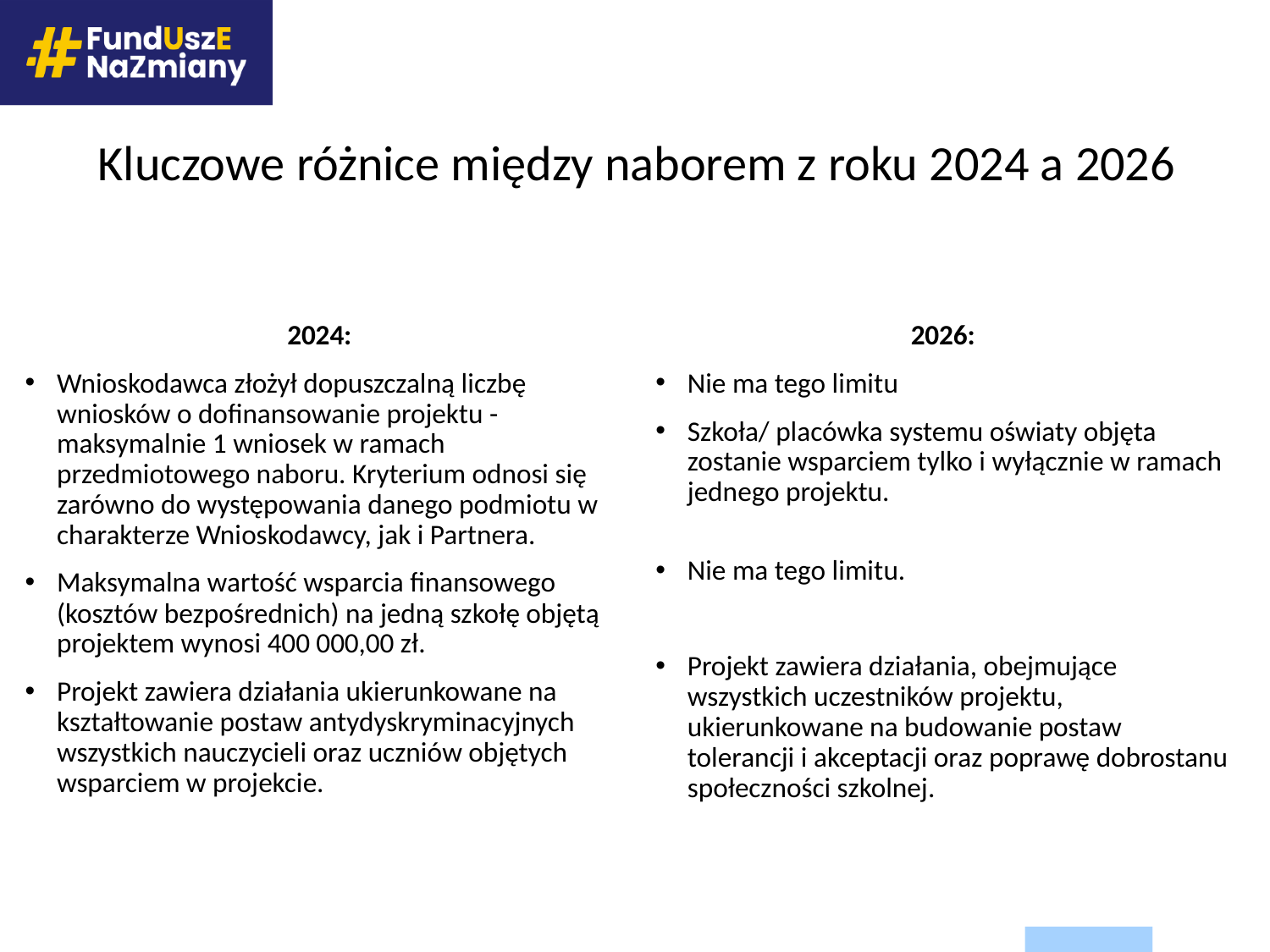

# Kluczowe różnice między naborem z roku 2024 a 2026
2026:
Nie ma tego limitu
Szkoła/ placówka systemu oświaty objęta zostanie wsparciem tylko i wyłącznie w ramach jednego projektu.
Nie ma tego limitu.

Projekt zawiera działania, obejmujące wszystkich uczestników projektu, ukierunkowane na budowanie postaw tolerancji i akceptacji oraz poprawę dobrostanu społeczności szkolnej.
2024:
Wnioskodawca złożył dopuszczalną liczbę wniosków o dofinansowanie projektu - maksymalnie 1 wniosek w ramach przedmiotowego naboru. Kryterium odnosi się zarówno do występowania danego podmiotu w charakterze Wnioskodawcy, jak i Partnera.
Maksymalna wartość wsparcia finansowego (kosztów bezpośrednich) na jedną szkołę objętą projektem wynosi 400 000,00 zł.
Projekt zawiera działania ukierunkowane na kształtowanie postaw antydyskryminacyjnych wszystkich nauczycieli oraz uczniów objętych wsparciem w projekcie.